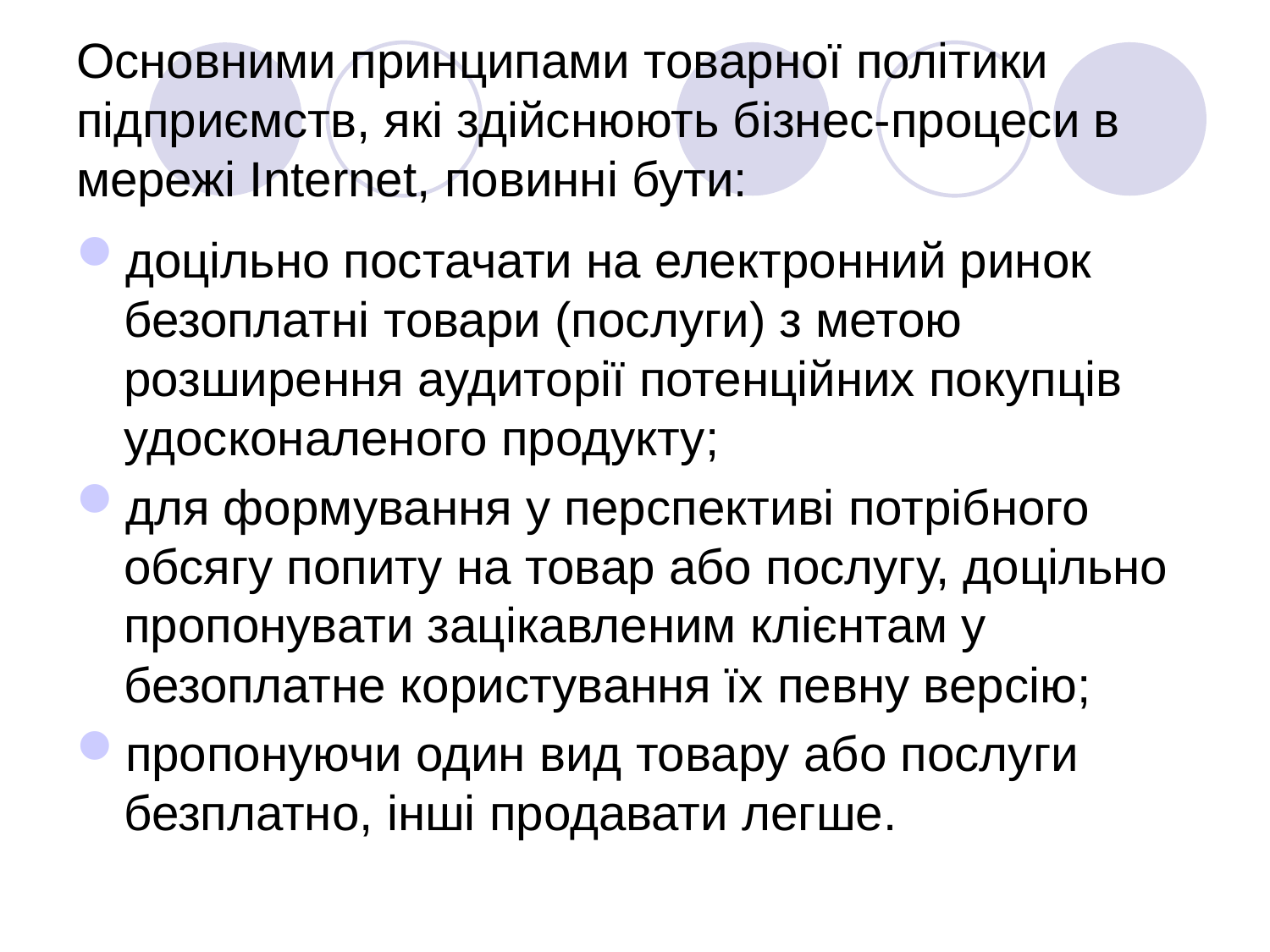

# Основними принципами товарної політики підприємств, які здійснюють бізнес-процеси в мережі Internet, повинні бути:
доцільно постачати на електронний ринок безоплатні товари (послуги) з метою розширення аудиторії потенційних покупців удосконаленого продукту;
для формування у перспективі потрібного обсягу попиту на товар або послугу, доцільно пропонувати зацікавленим клієнтам у безоплатне користування їх певну версію;
пропонуючи один вид товару або послуги безплатно, інші продавати легше.